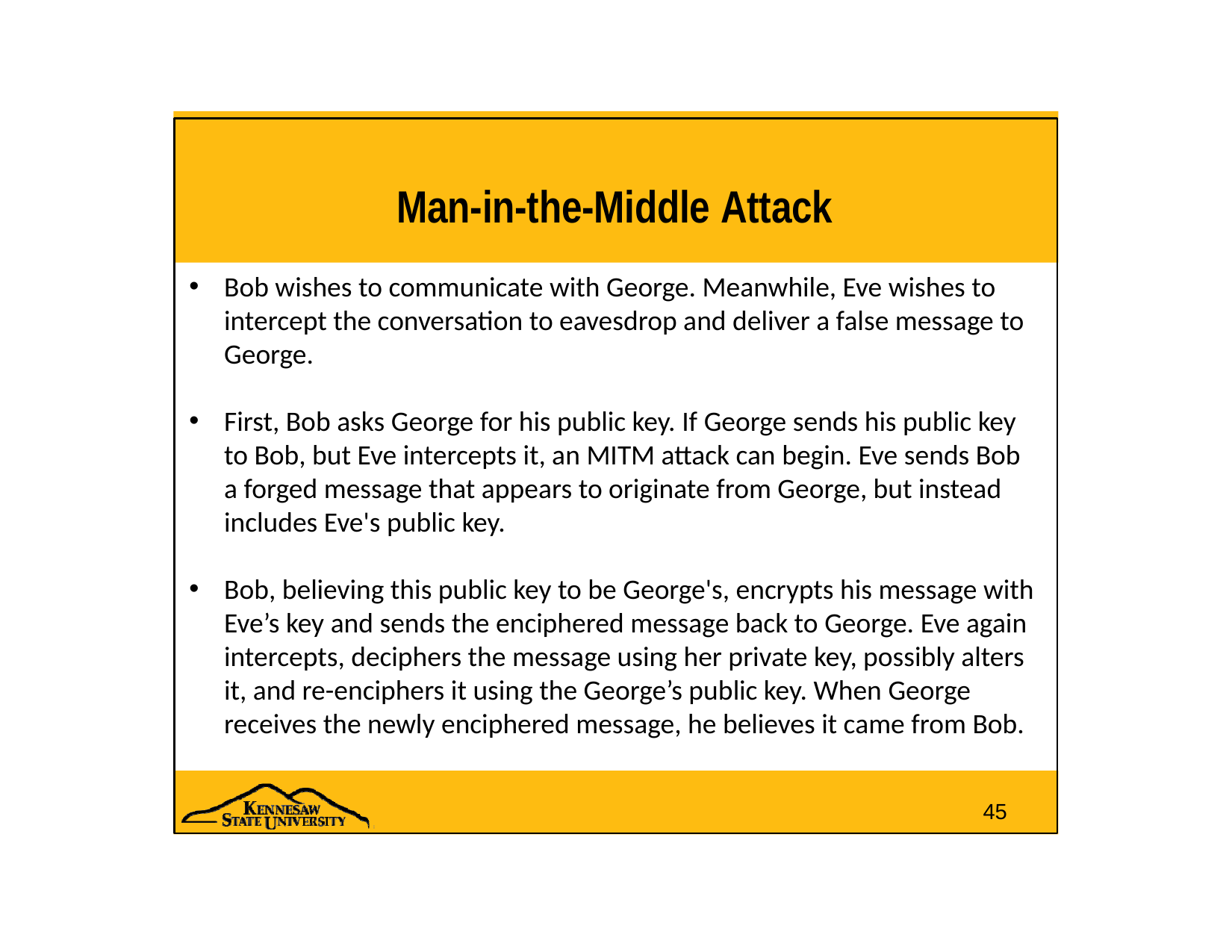

# Man-in-the-Middle Attack
Bob wishes to communicate with George. Meanwhile, Eve wishes to intercept the conversation to eavesdrop and deliver a false message to George.

First, Bob asks George for his public key. If George sends his public key to Bob, but Eve intercepts it, an MITM attack can begin. Eve sends Bob a forged message that appears to originate from George, but instead includes Eve's public key.

Bob, believing this public key to be George's, encrypts his message with Eve’s key and sends the enciphered message back to George. Eve again intercepts, deciphers the message using her private key, possibly alters it, and re-enciphers it using the George’s public key. When George receives the newly enciphered message, he believes it came from Bob.

45